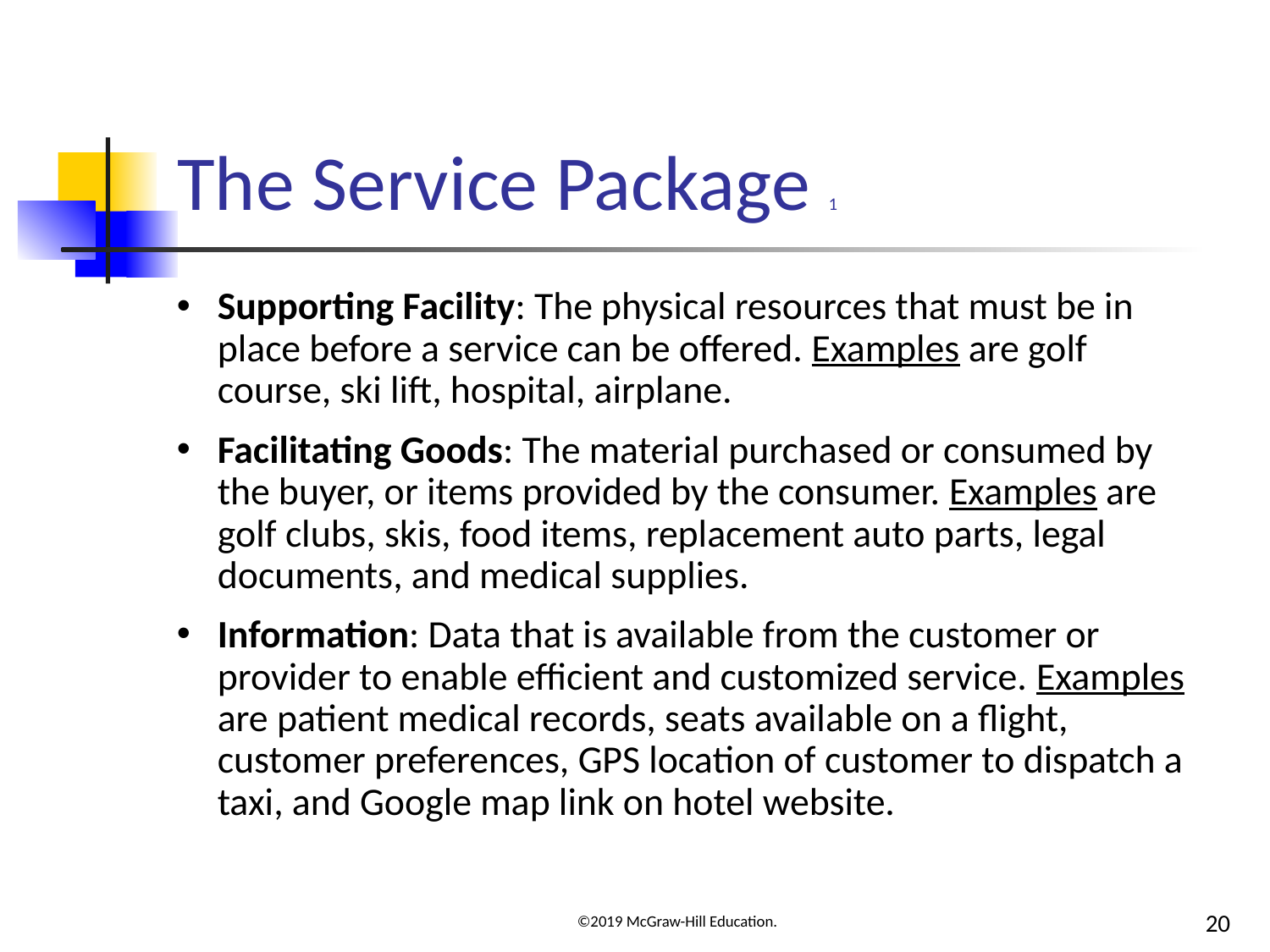

# The Service Package 1
Supporting Facility: The physical resources that must be in place before a service can be offered. Examples are golf course, ski lift, hospital, airplane.
Facilitating Goods: The material purchased or consumed by the buyer, or items provided by the consumer. Examples are golf clubs, skis, food items, replacement auto parts, legal documents, and medical supplies.
Information: Data that is available from the customer or provider to enable efficient and customized service. Examples are patient medical records, seats available on a flight, customer preferences, GPS location of customer to dispatch a taxi, and Google map link on hotel website.